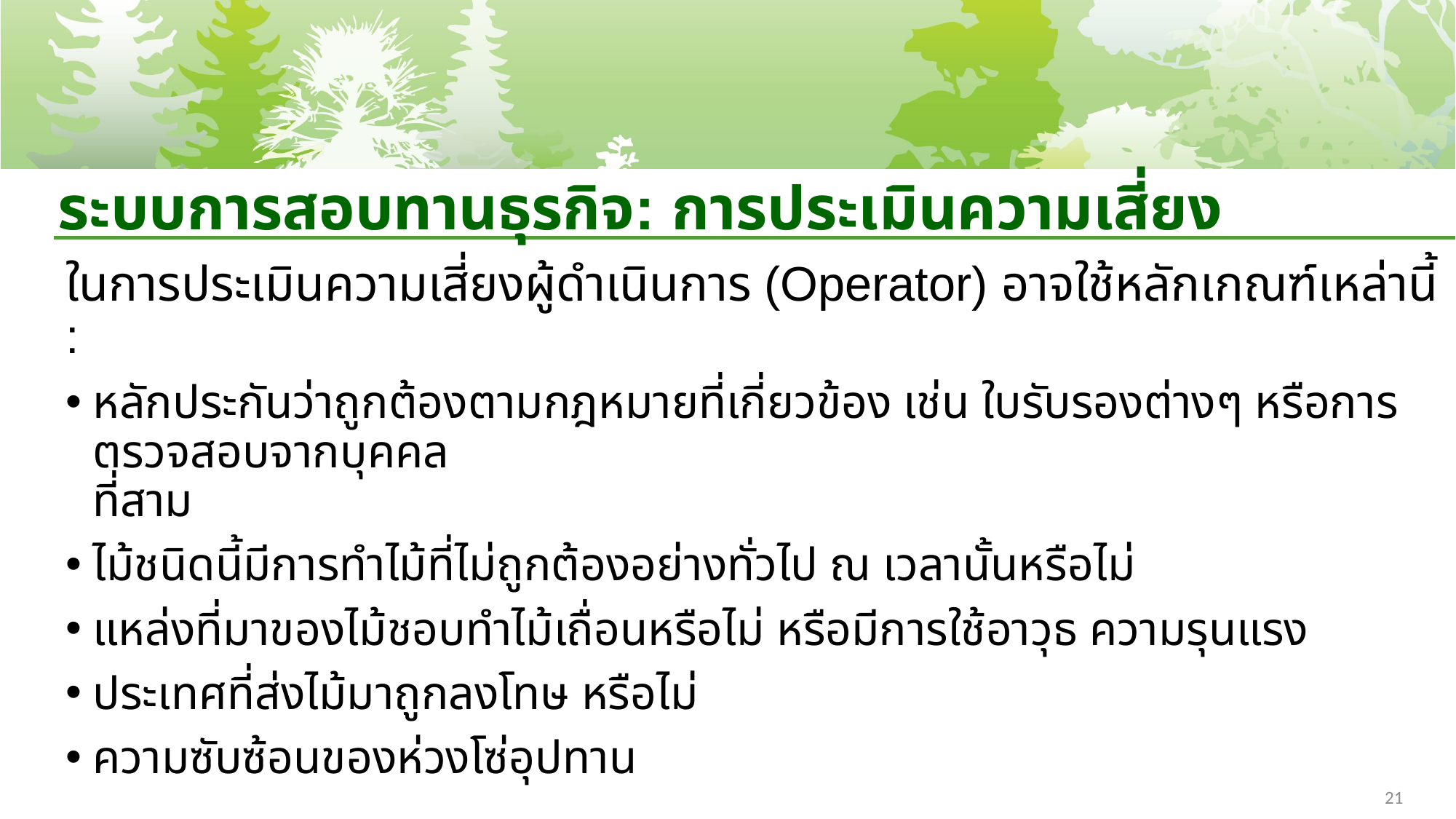

# ระบบการสอบทานธุรกิจ: การประเมินความเสี่ยง
ในการประเมินความเสี่ยงผู้ดำเนินการ (Operator) อาจใช้หลักเกณฑ์เหล่านี้ :
หลักประกันว่าถูกต้องตามกฎหมายที่เกี่ยวข้อง เช่น ใบรับรองต่างๆ หรือการตรวจสอบจากบุคคล
ที่สาม
ไม้ชนิดนี้มีการทำไม้ที่ไม่ถูกต้องอย่างทั่วไป ณ เวลานั้นหรือไม่
แหล่งที่มาของไม้ชอบทำไม้เถื่อนหรือไม่ หรือมีการใช้อาวุธ ความรุนแรง
ประเทศที่ส่งไม้มาถูกลงโทษ หรือไม่
ความซับซ้อนของห่วงโซ่อุปทาน
21